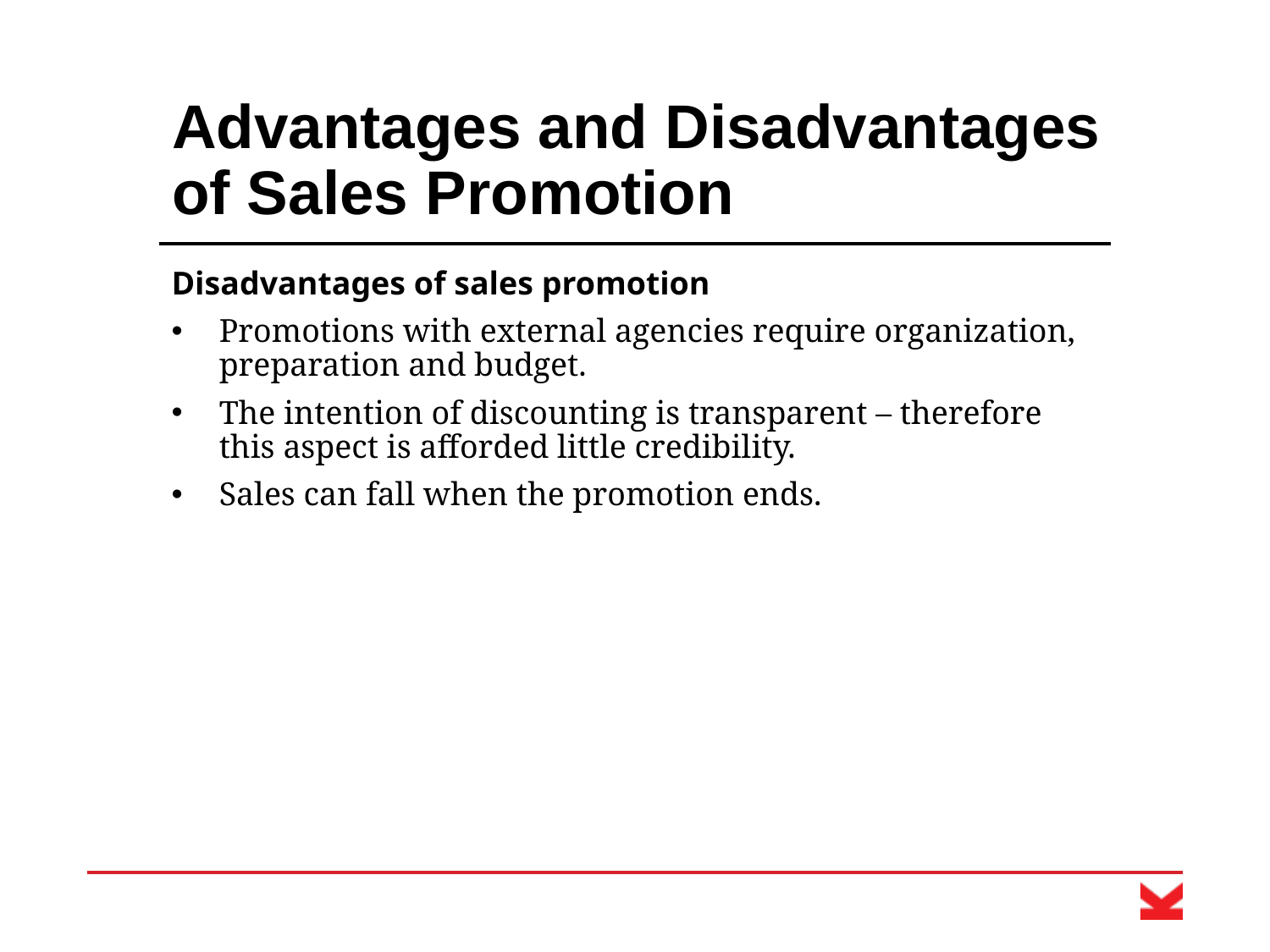

# Advantages and Disadvantages of Sales Promotion
Disadvantages of sales promotion
Promotions with external agencies require organization, preparation and budget.
The intention of discounting is transparent – therefore this aspect is afforded little credibility.
Sales can fall when the promotion ends.